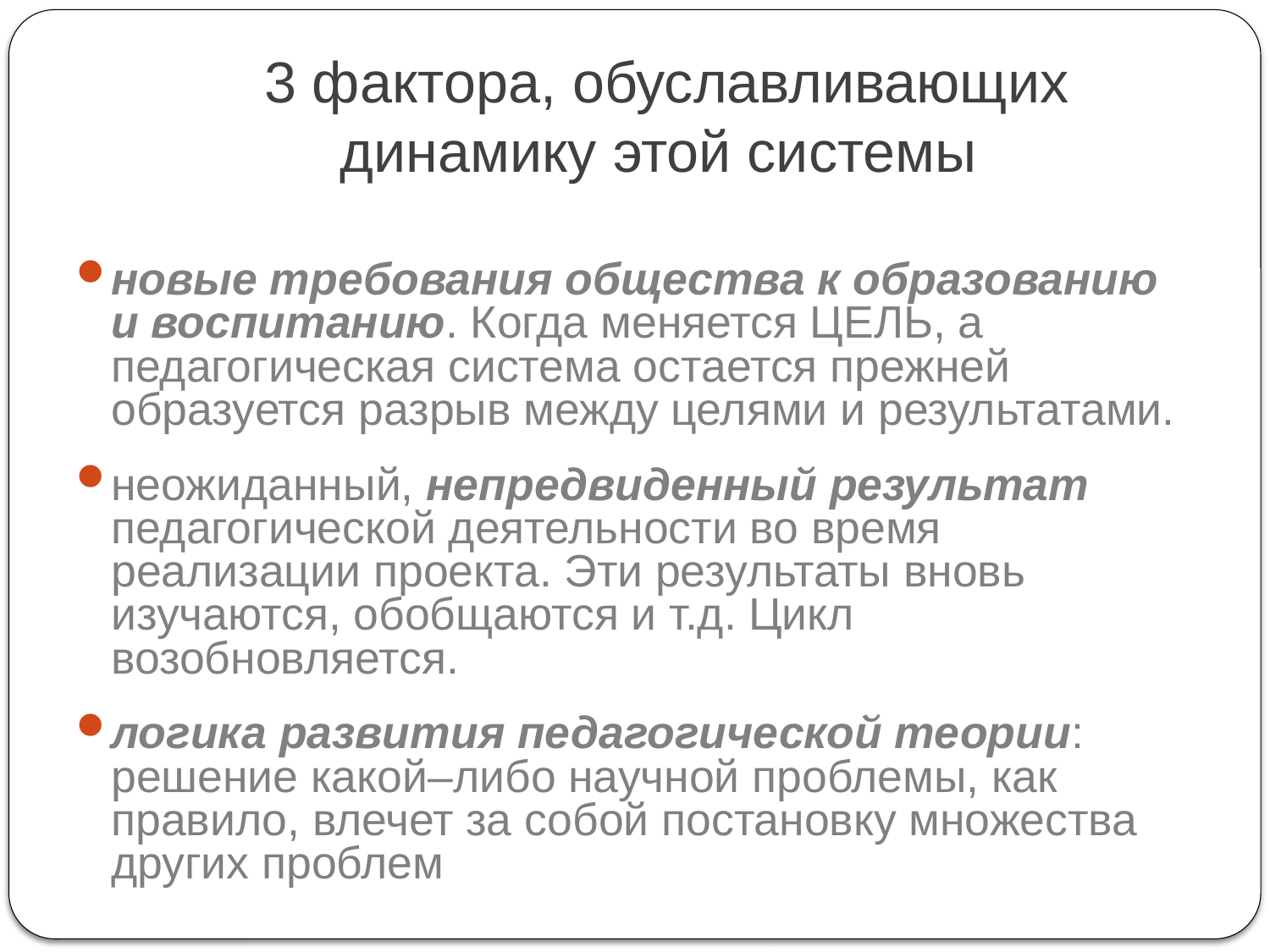

# 3 фактора, обуславливающих динамику этой системы
новые требования общества к образованию и воспитанию. Когда меняется ЦЕЛЬ, а педагогическая система остается прежней образуется разрыв между целями и результатами.

неожиданный, непредвиденный результат педагогической деятельности во время реализации проекта. Эти результаты вновь изучаются, обобщаются и т.д. Цикл возобновляется.

логика развития педагогической теории: решение какой–либо научной проблемы, как правило, влечет за собой постановку множества других проблем